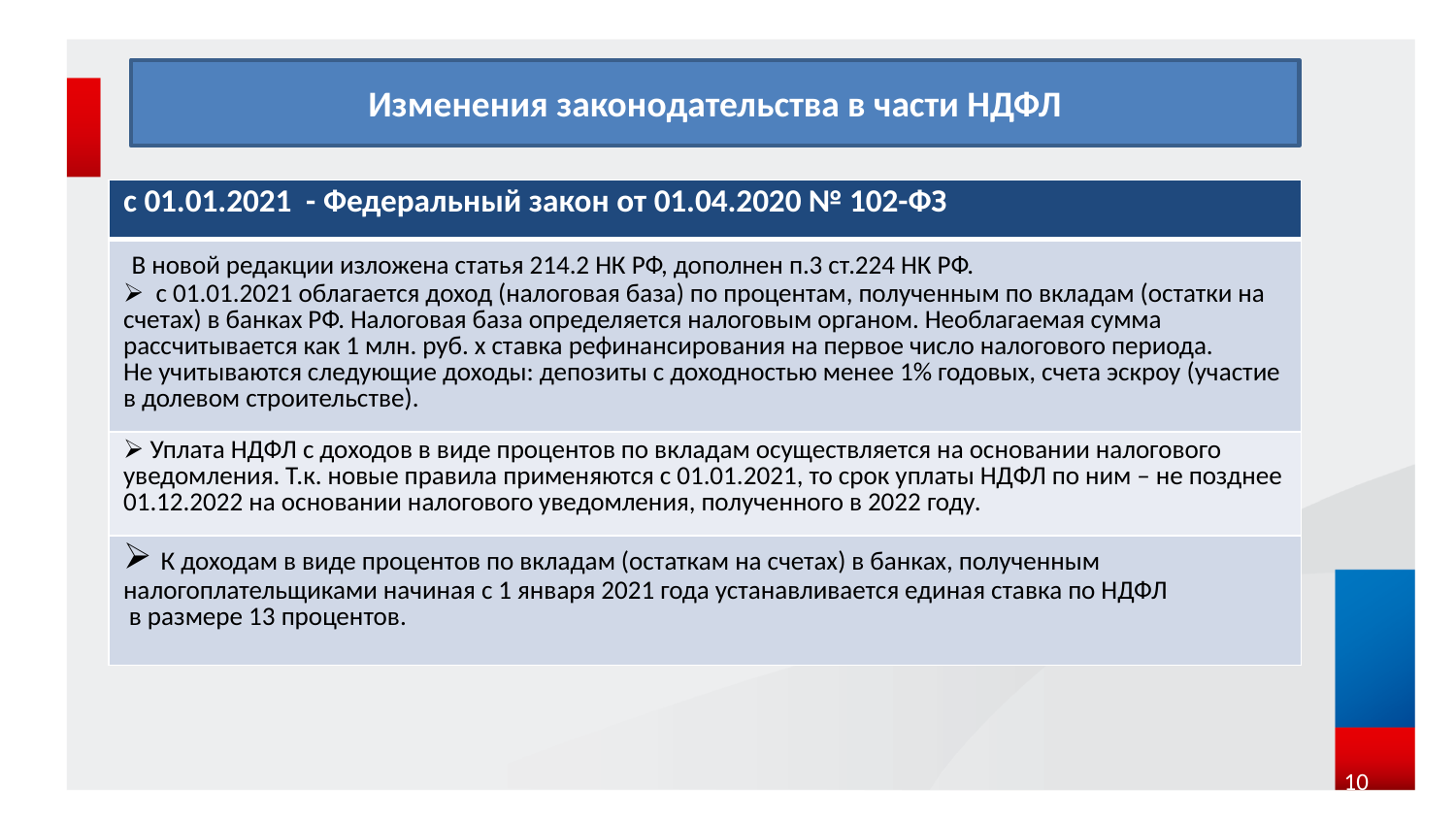

# Изменения законодательства в части НДФЛ
| с 01.01.2021 - Федеральный закон от 01.04.2020 № 102-ФЗ |
| --- |
| В новой редакции изложена статья 214.2 НК РФ, дополнен п.3 ст.224 НК РФ. с 01.01.2021 облагается доход (налоговая база) по процентам, полученным по вкладам (остатки на счетах) в банках РФ. Налоговая база определяется налоговым органом. Необлагаемая сумма рассчитывается как 1 млн. руб. х ставка рефинансирования на первое число налогового периода. Не учитываются следующие доходы: депозиты с доходностью менее 1% годовых, счета эскроу (участие в долевом строительстве). |
| Уплата НДФЛ с доходов в виде процентов по вкладам осуществляется на основании налогового уведомления. Т.к. новые правила применяются с 01.01.2021, то срок уплаты НДФЛ по ним – не позднее 01.12.2022 на основании налогового уведомления, полученного в 2022 году. |
| К доходам в виде процентов по вкладам (остаткам на счетах) в банках, полученным налогоплательщиками начиная с 1 января 2021 года устанавливается единая ставка по НДФЛ в размере 13 процентов. |
10